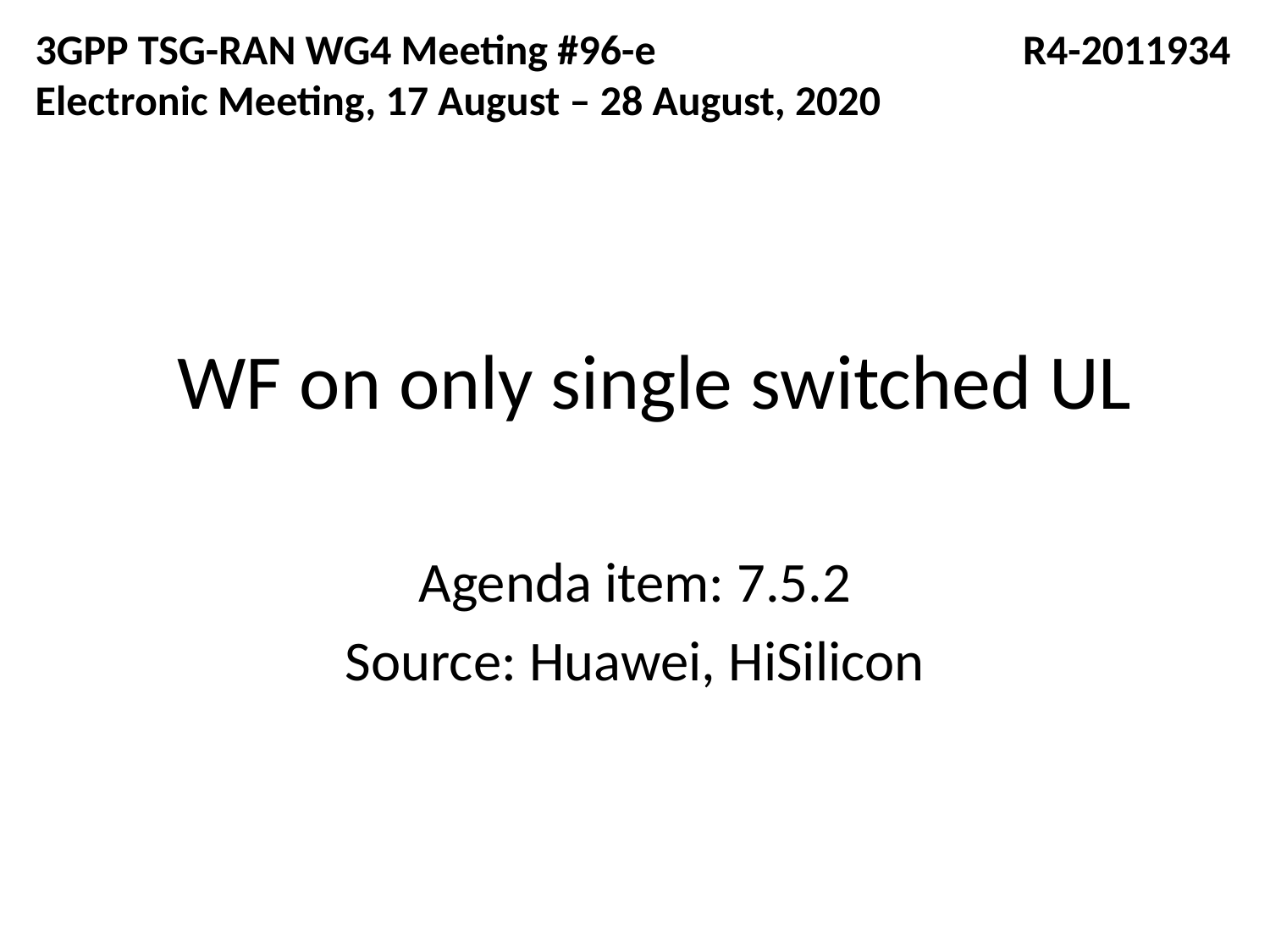

3GPP TSG-RAN WG4 Meeting #96-e	                                     R4-2011934
Electronic Meeting, 17 August – 28 August, 2020
# WF on only single switched UL
Agenda item: 7.5.2
Source: Huawei, HiSilicon